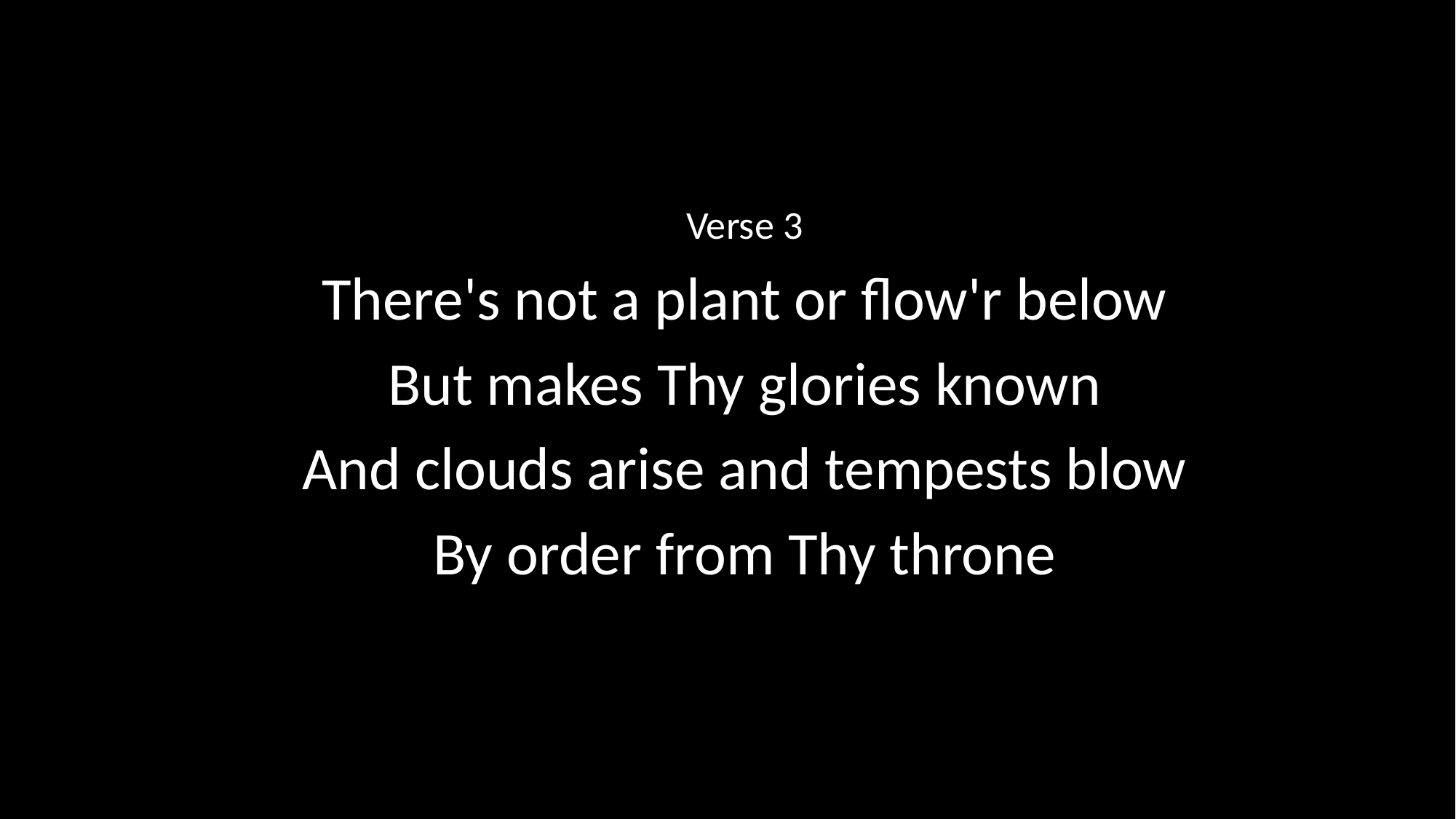

Verse 3
There's not a plant or flow'r below
But makes Thy glories known
And clouds arise and tempests blow
By order from Thy throne